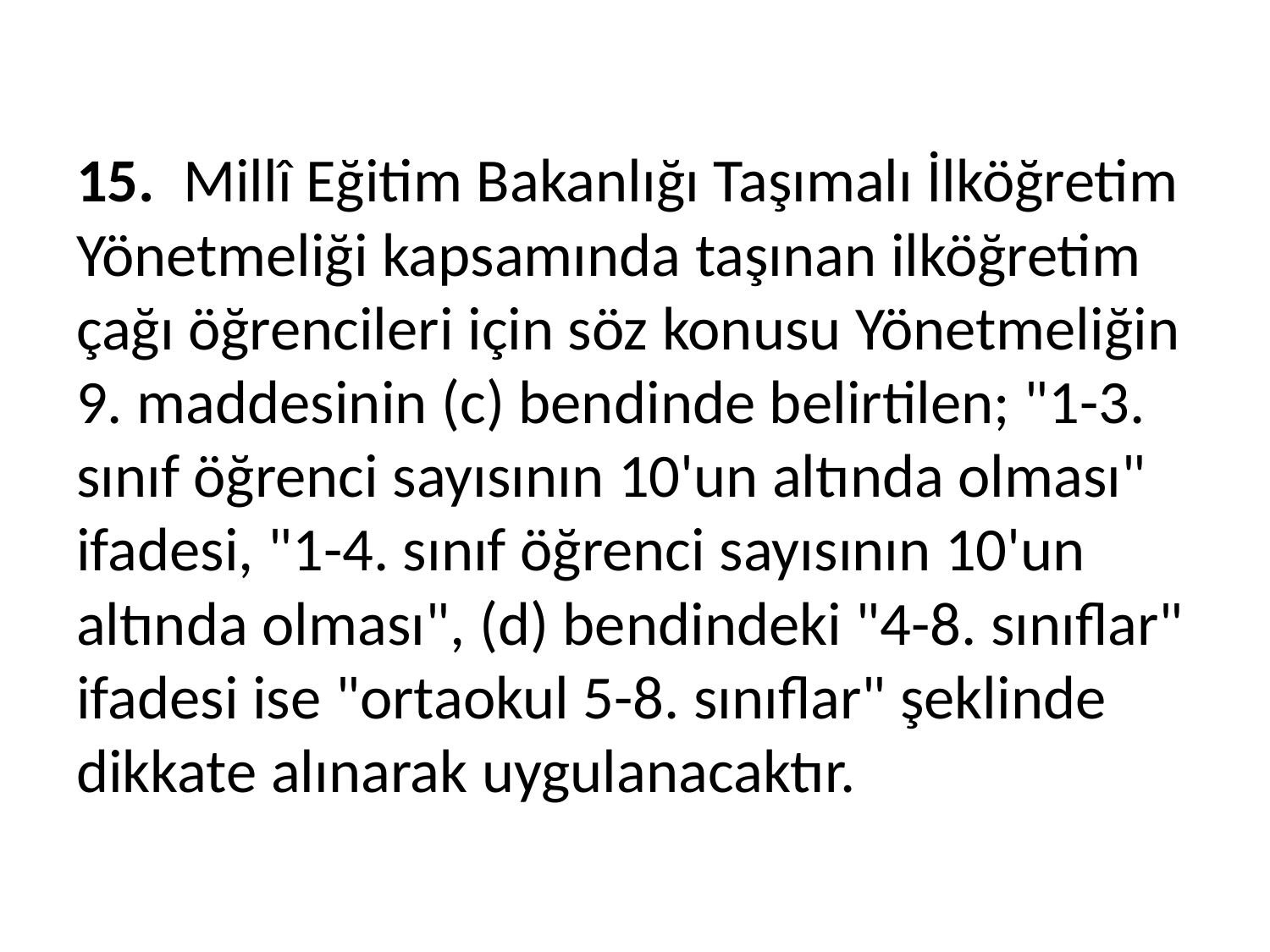

15.  Millî Eğitim Bakanlığı Taşımalı İlköğretim Yönetmeliği kapsamında taşınan ilköğretim çağı öğrencileri için söz konusu Yönetmeliğin 9. maddesinin (c) bendinde belirtilen; "1-3. sınıf öğrenci sayısının 10'un altında olması" ifadesi, "1-4. sınıf öğrenci sayısının 10'un altında olması", (d) bendindeki "4-8. sınıflar" ifadesi ise "ortaokul 5-8. sınıflar" şeklinde dikkate alınarak uygulanacaktır.